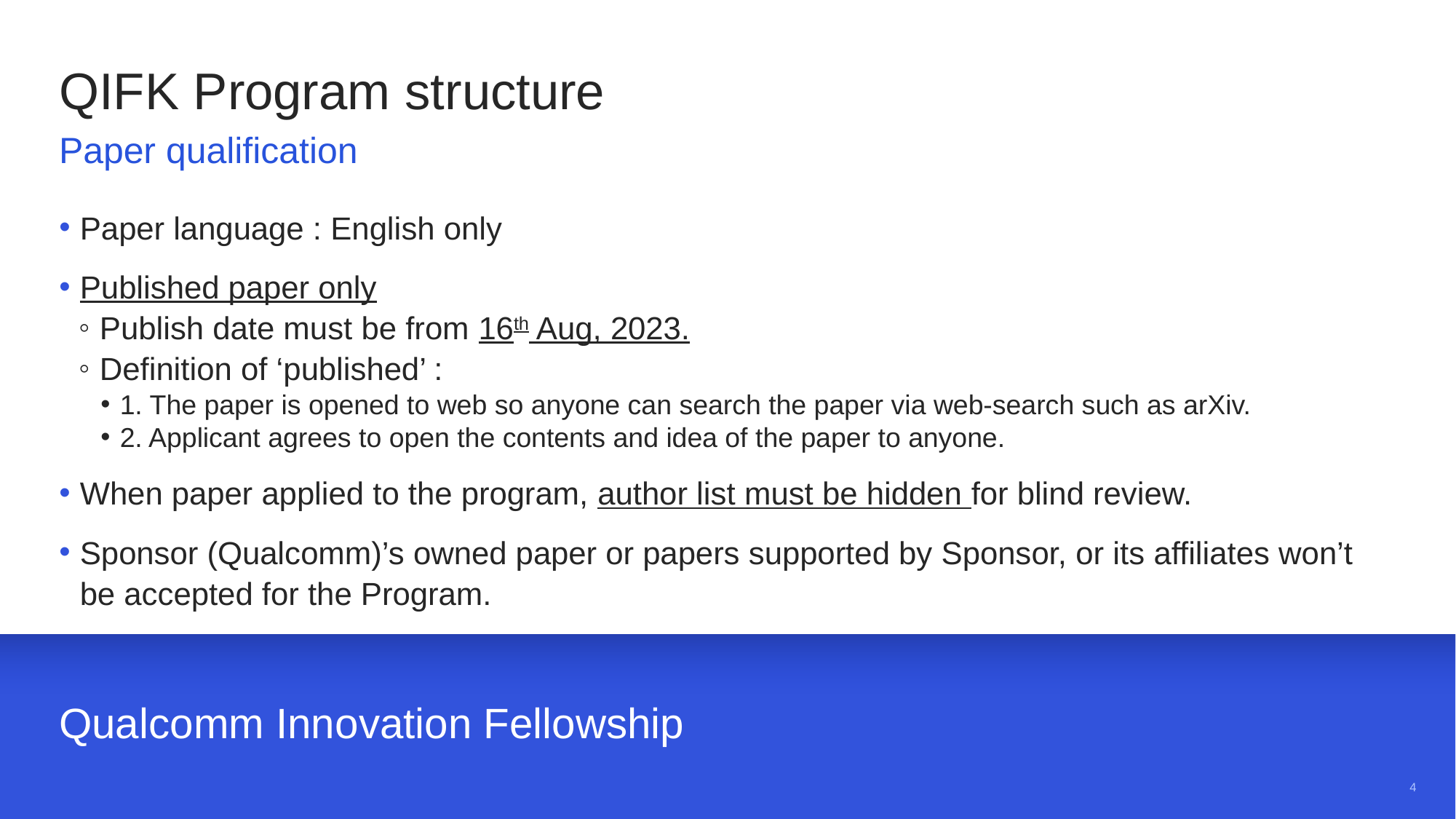

# QIFK Program structure
Paper qualification
Paper language : English only
Published paper only
Publish date must be from 16th Aug, 2023.
Definition of ‘published’ :
1. The paper is opened to web so anyone can search the paper via web-search such as arXiv.
2. Applicant agrees to open the contents and idea of the paper to anyone.
When paper applied to the program, author list must be hidden for blind review.
Sponsor (Qualcomm)’s owned paper or papers supported by Sponsor, or its affiliates won’t be accepted for the Program.

Qualcomm Innovation Fellowship